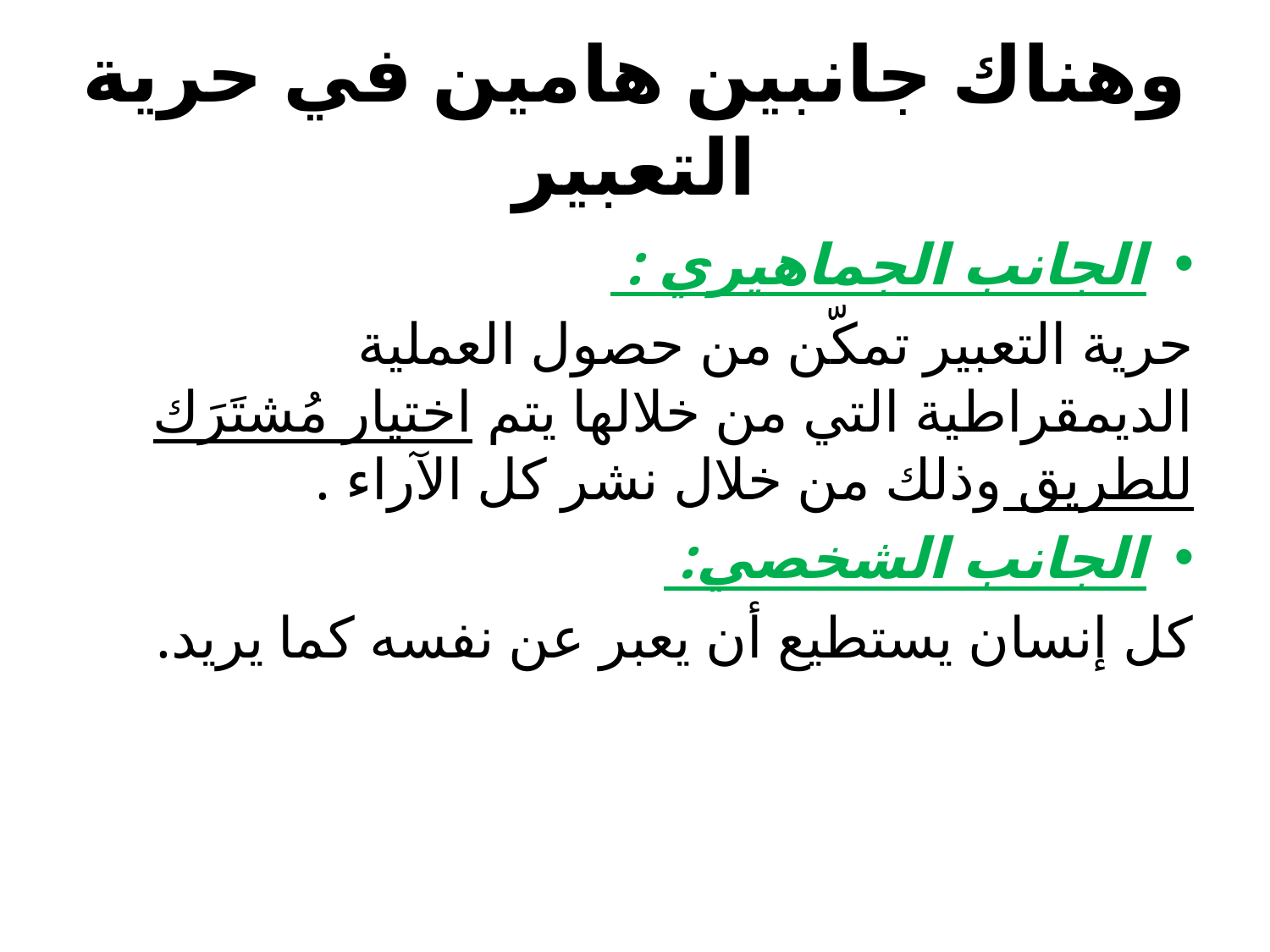

# وهناك جانبين هامين في حرية التعبير
الجانب الجماهيري :
حرية التعبير تمكّن من حصول العملية الديمقراطية التي من خلالها يتم اختيار مُشتَرَك للطريق وذلك من خلال نشر كل الآراء .
الجانب الشخصي:
كل إنسان يستطيع أن يعبر عن نفسه كما يريد.